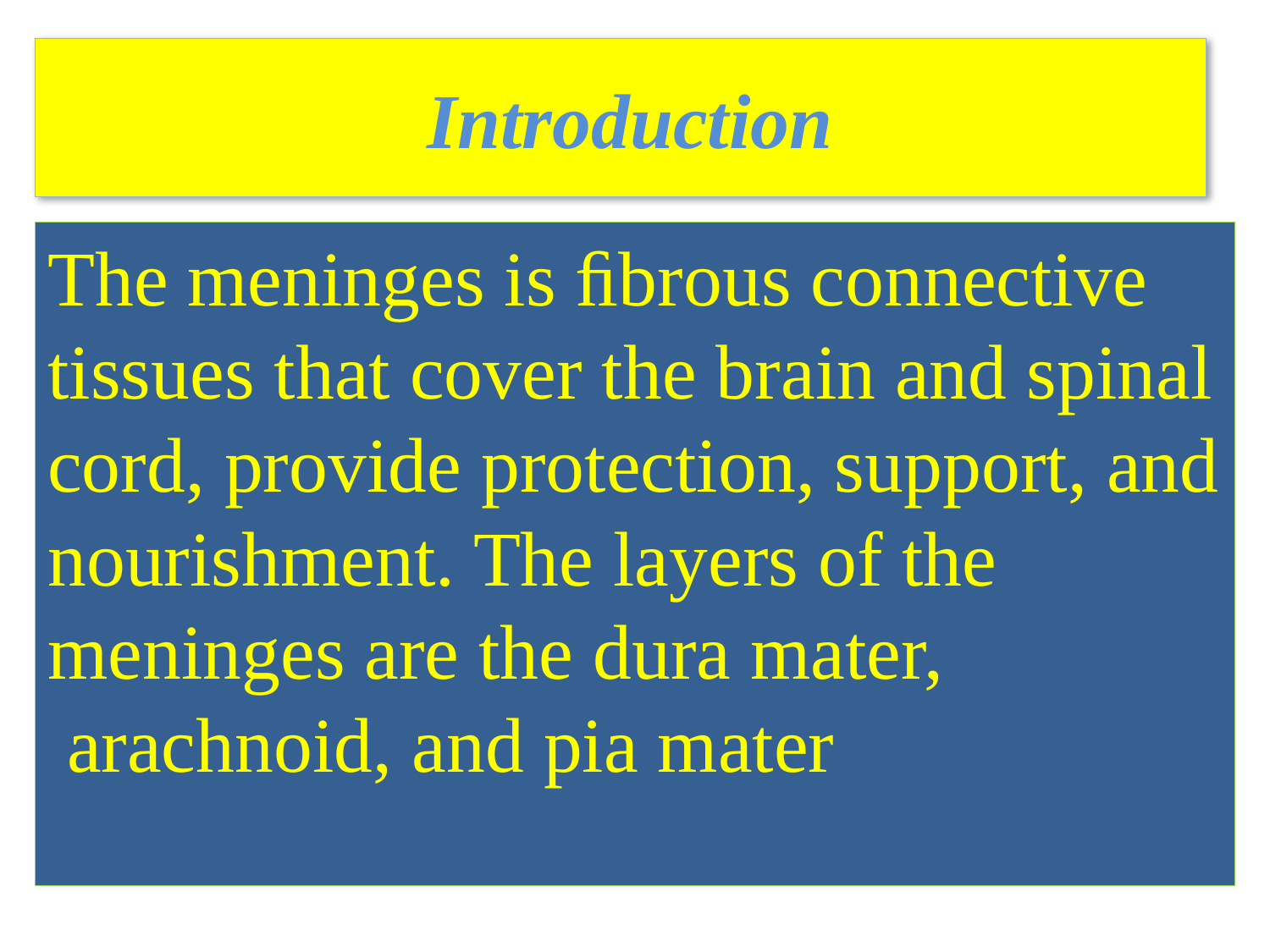

# Introduction
The meninges is ﬁbrous connective tissues that cover the brain and spinal cord, provide protection, support, and nourishment. The layers of the meninges are the dura mater, arachnoid, and pia mater